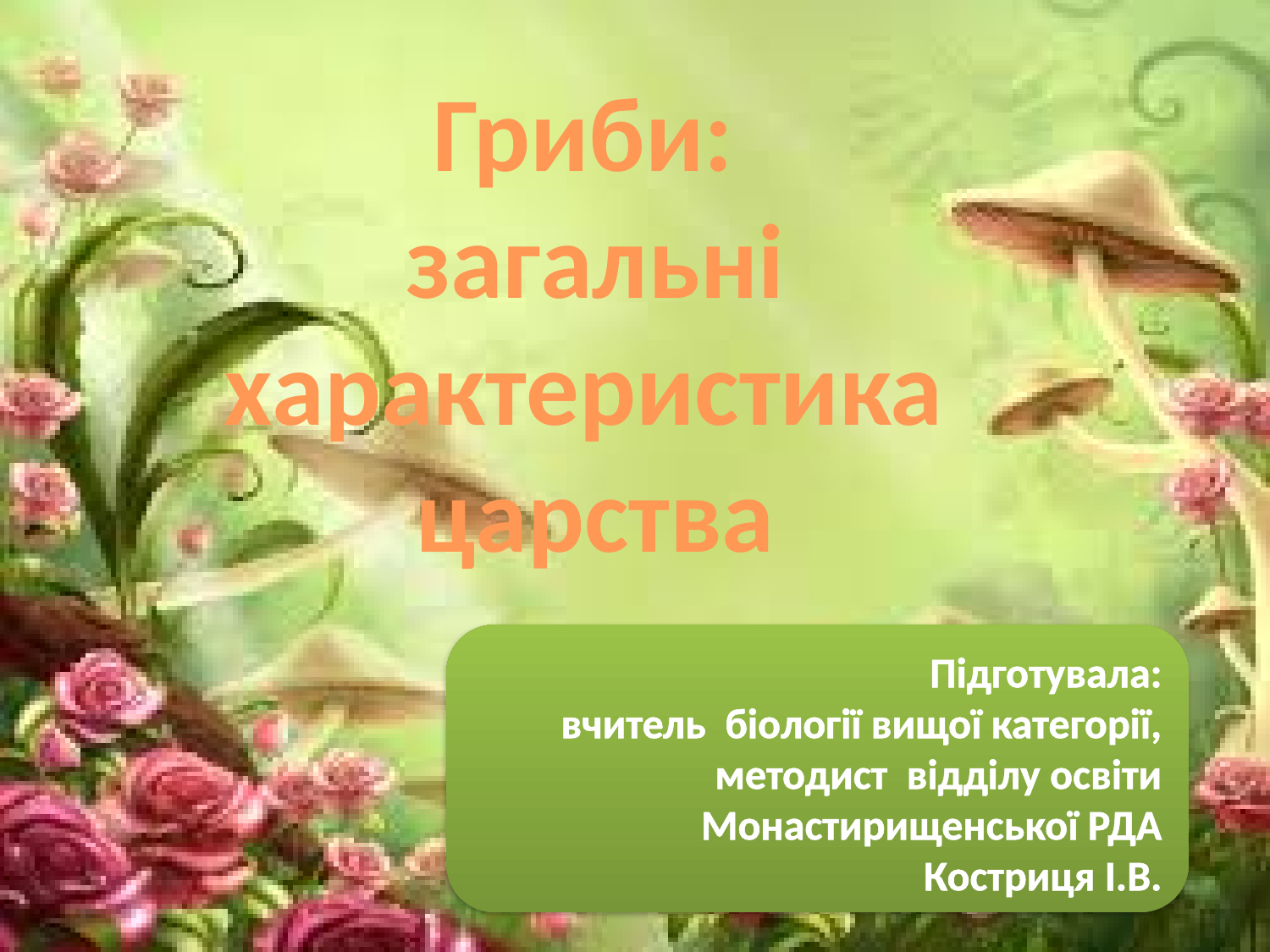

Гриби:
загальні характеристика
царства
Підготувала:
вчитель  біології вищої категорії, методист  відділу освіти Монастирищенської РДА
Костриця І.В.